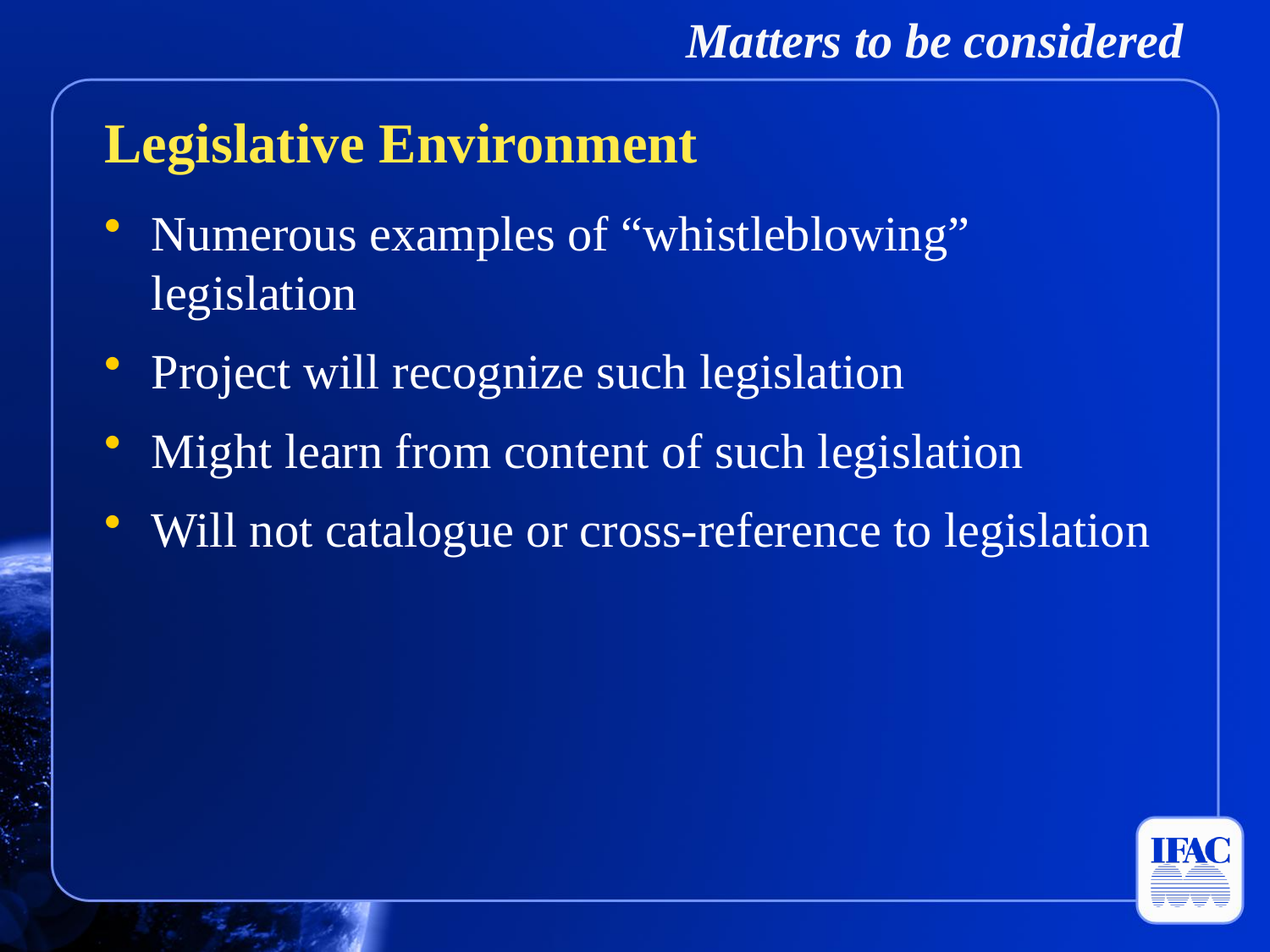

Matters to be considered
Legislative Environment
Numerous examples of “whistleblowing” legislation
Project will recognize such legislation
Might learn from content of such legislation
Will not catalogue or cross-reference to legislation